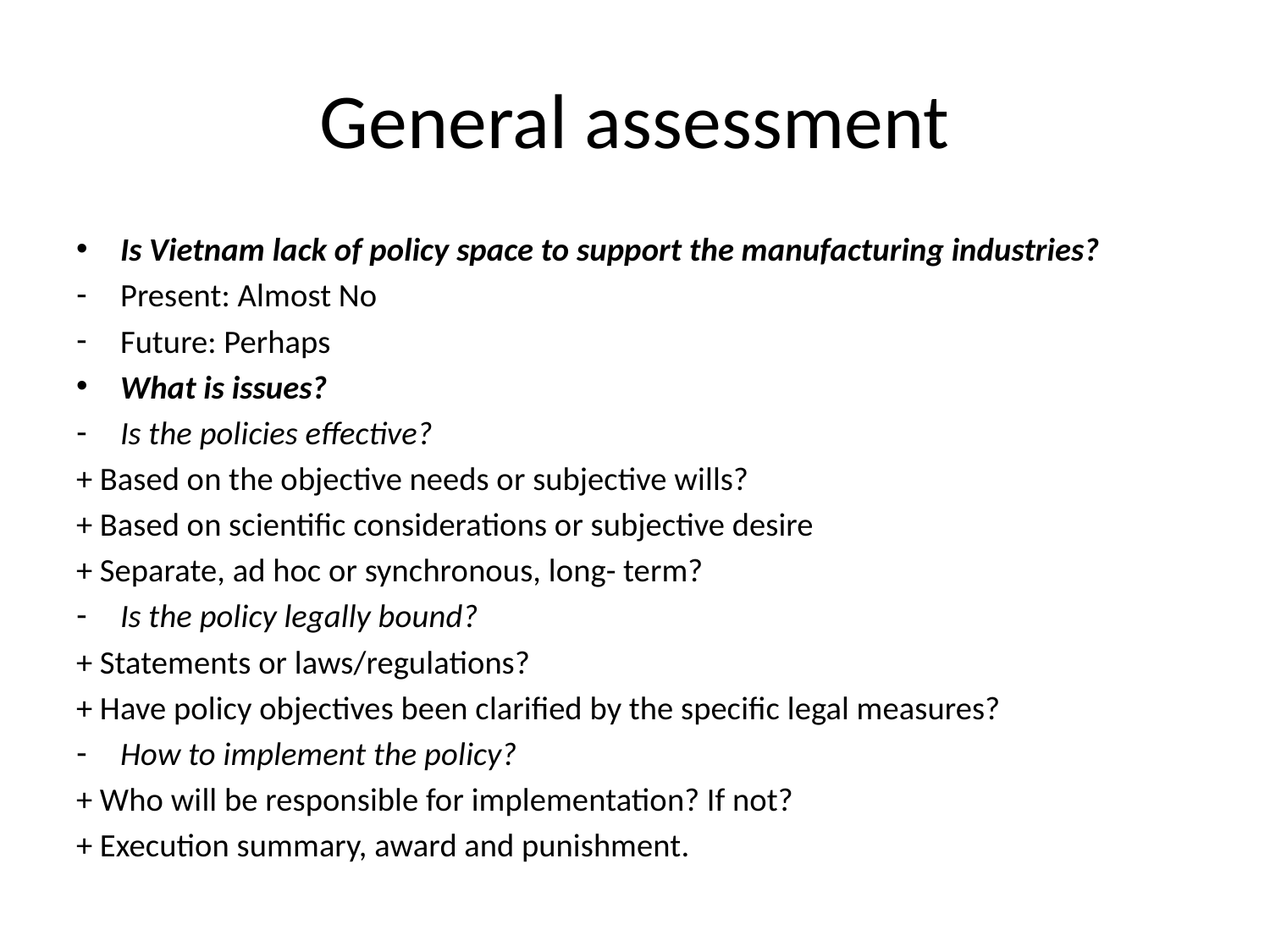

# General assessment
Is Vietnam lack of policy space to support the manufacturing industries?
Present: Almost No
Future: Perhaps
What is issues?
Is the policies effective?
+ Based on the objective needs or subjective wills?
+ Based on scientific considerations or subjective desire
+ Separate, ad hoc or synchronous, long- term?
Is the policy legally bound?
+ Statements or laws/regulations?
+ Have policy objectives been clarified by the specific legal measures?
How to implement the policy?
+ Who will be responsible for implementation? If not?
+ Execution summary, award and punishment.